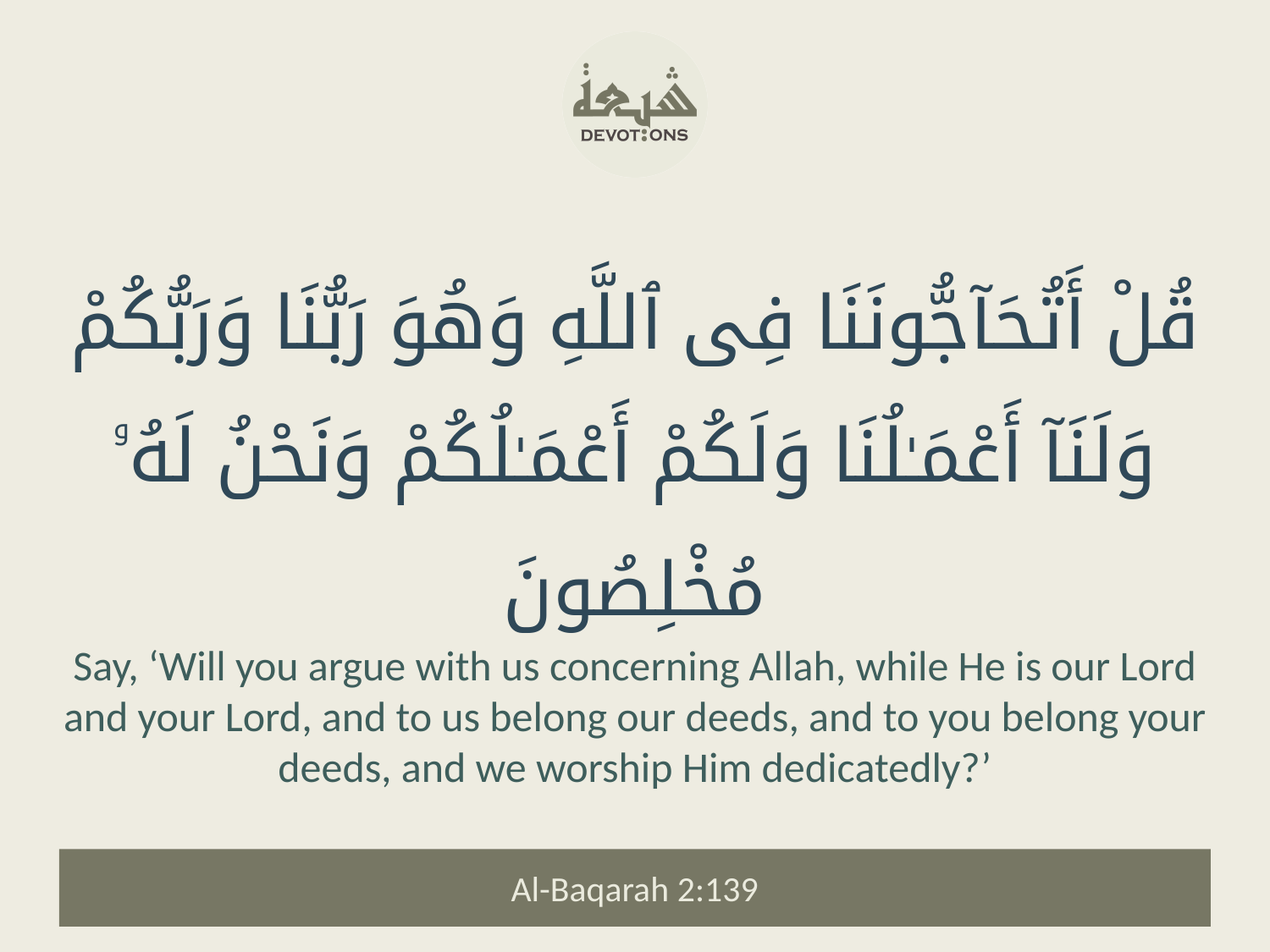

قُلْ أَتُحَآجُّونَنَا فِى ٱللَّهِ وَهُوَ رَبُّنَا وَرَبُّكُمْ وَلَنَآ أَعْمَـٰلُنَا وَلَكُمْ أَعْمَـٰلُكُمْ وَنَحْنُ لَهُۥ مُخْلِصُونَ
Say, ‘Will you argue with us concerning Allah, while He is our Lord and your Lord, and to us belong our deeds, and to you belong your deeds, and we worship Him dedicatedly?’
Al-Baqarah 2:139